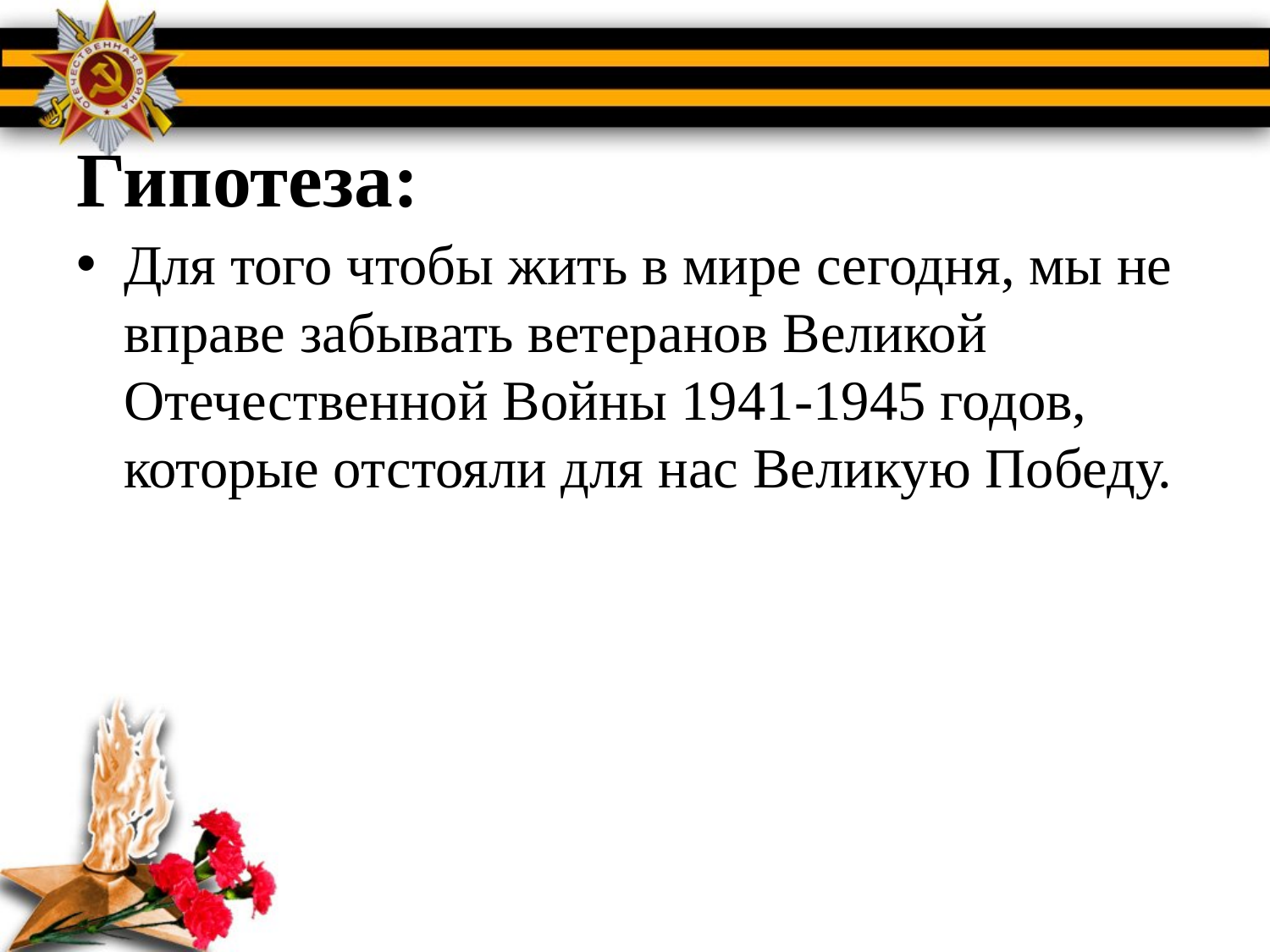

# Гипотеза:
Для того чтобы жить в мире сегодня, мы не вправе забывать ветеранов Великой Отечественной Войны 1941-1945 годов, которые отстояли для нас Великую Победу.